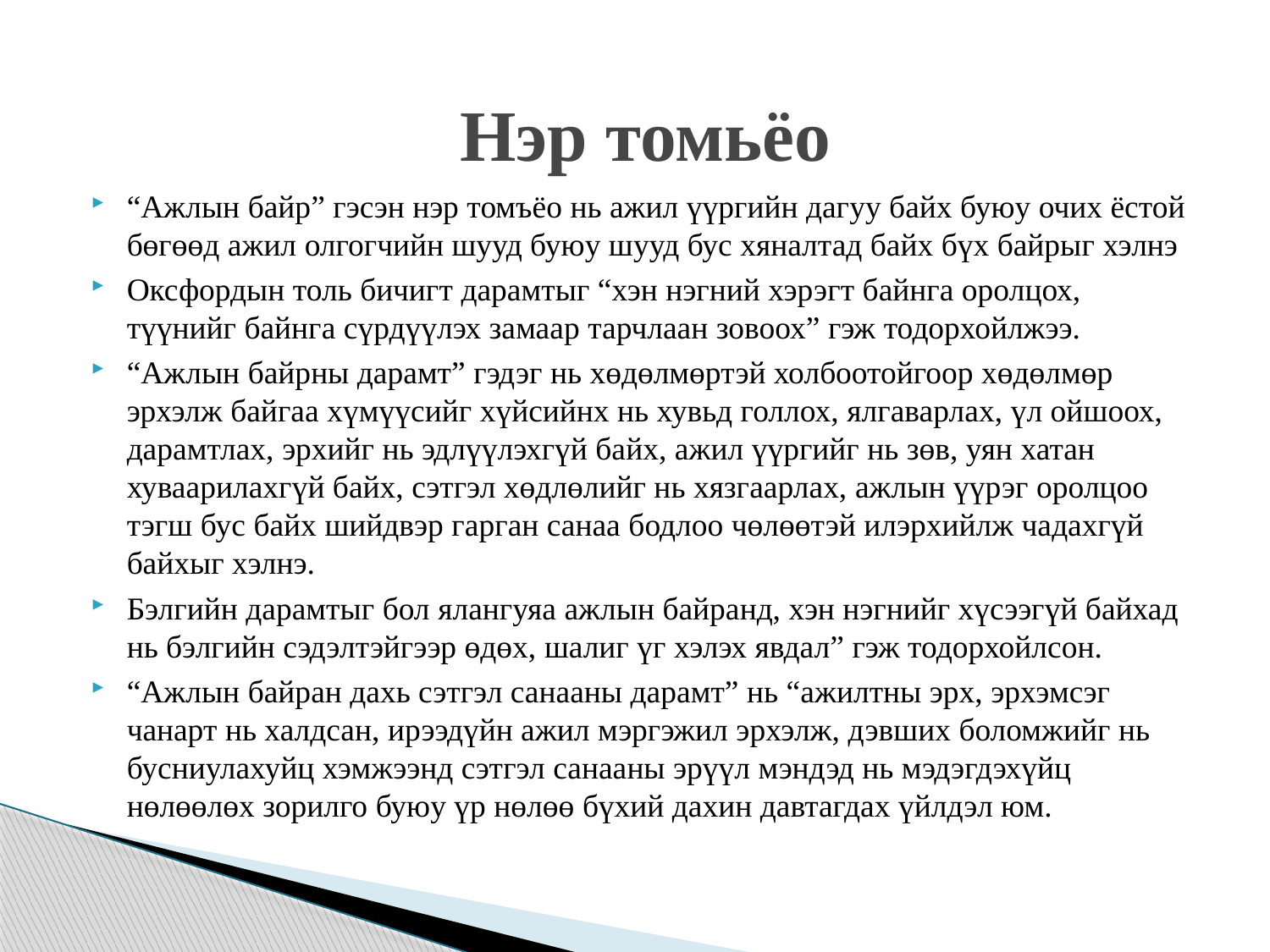

# Нэр томьёо
“Ажлын байр” гэсэн нэр томъёо нь ажил үүргийн дагуу байх буюу очих ёстой бөгөөд ажил олгогчийн шууд буюу шууд бус хяналтад байх бүх байрыг хэлнэ
Оксфордын толь бичигт дарамтыг “хэн нэгний хэрэгт байнга оролцох, түүнийг байнга сүрдүүлэх замаар тарчлаан зовоох” гэж тодорхойлжээ.
“Ажлын байрны дарамт” гэдэг нь хөдөлмөртэй холбоотойгоор хөдөлмөр эрхэлж байгаа хүмүүсийг хүйсийнх нь хувьд голлох, ялгаварлах, үл ойшоох, дарамтлах, эрхийг нь эдлүүлэхгүй байх, ажил үүргийг нь зөв, уян хатан хуваарилахгүй байх, сэтгэл хөдлөлийг нь хязгаарлах, ажлын үүрэг оролцоо тэгш бус байх шийдвэр гарган санаа бодлоо чөлөөтэй илэрхийлж чадахгүй байхыг хэлнэ.
Бэлгийн дарамтыг бол ялангуяа ажлын байранд, хэн нэгнийг хүсээгүй байхад нь бэлгийн сэдэлтэйгээр өдөх, шалиг үг хэлэх явдал” гэж тодорхойлсон.
“Ажлын байран дахь сэтгэл санааны дарамт” нь “ажилтны эрх, эрхэмсэг чанарт нь халдсан, ирээдүйн ажил мэргэжил эрхэлж, дэвших боломжийг нь бусниулахуйц хэмжээнд сэтгэл санааны эрүүл мэндэд нь мэдэгдэхүйц нөлөөлөх зорилго буюу үр нөлөө бүхий дахин давтагдах үйлдэл юм.